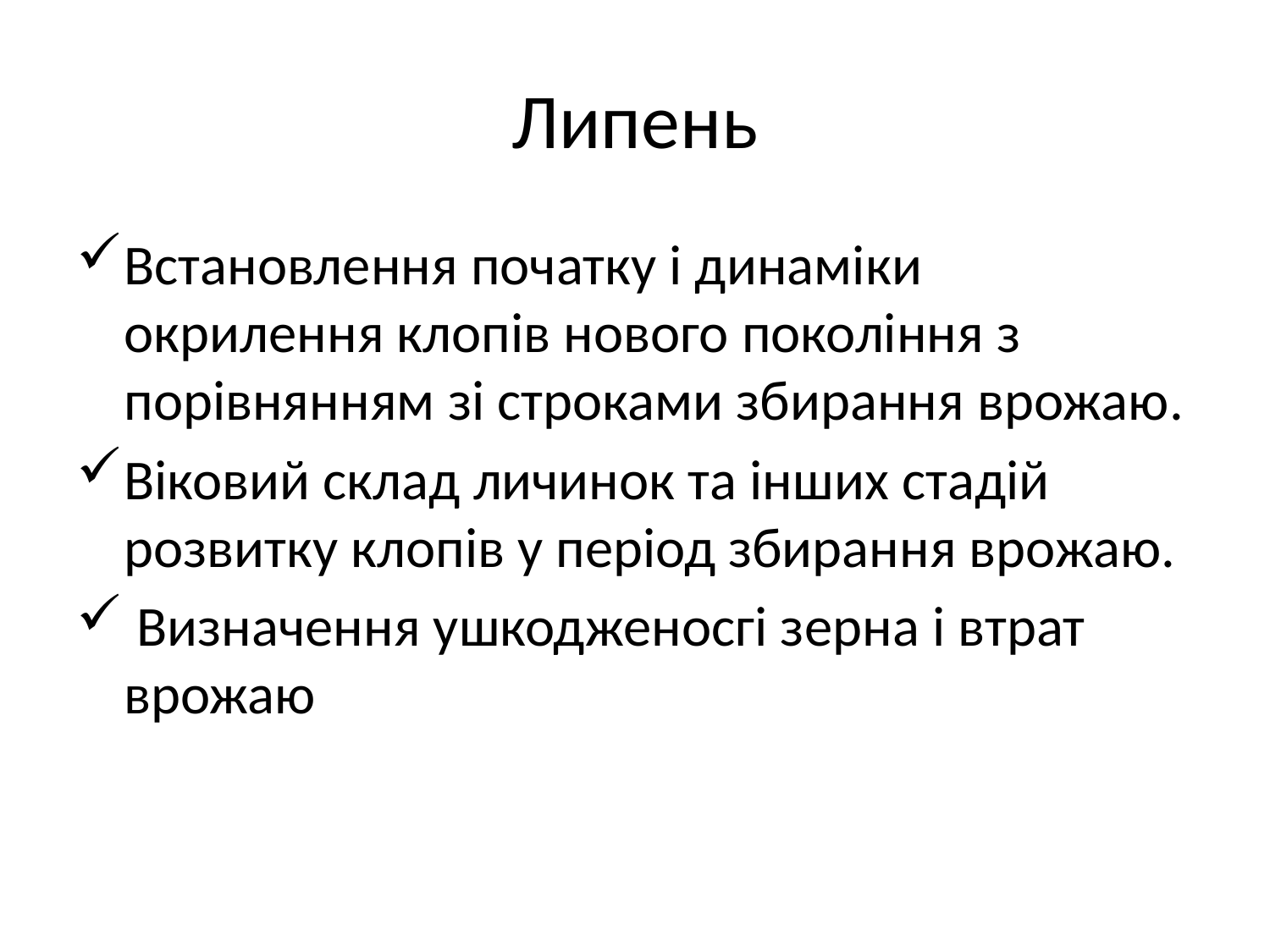

# Липень
Встановлення початку і динаміки окрилення клопів нового покоління з порівнянням зі строками збирання врожаю.
Віковий склад личинок та інших стадій розвитку клопів у період збирання врожаю.
 Визначення ушкодженосгі зерна і втрат врожаю